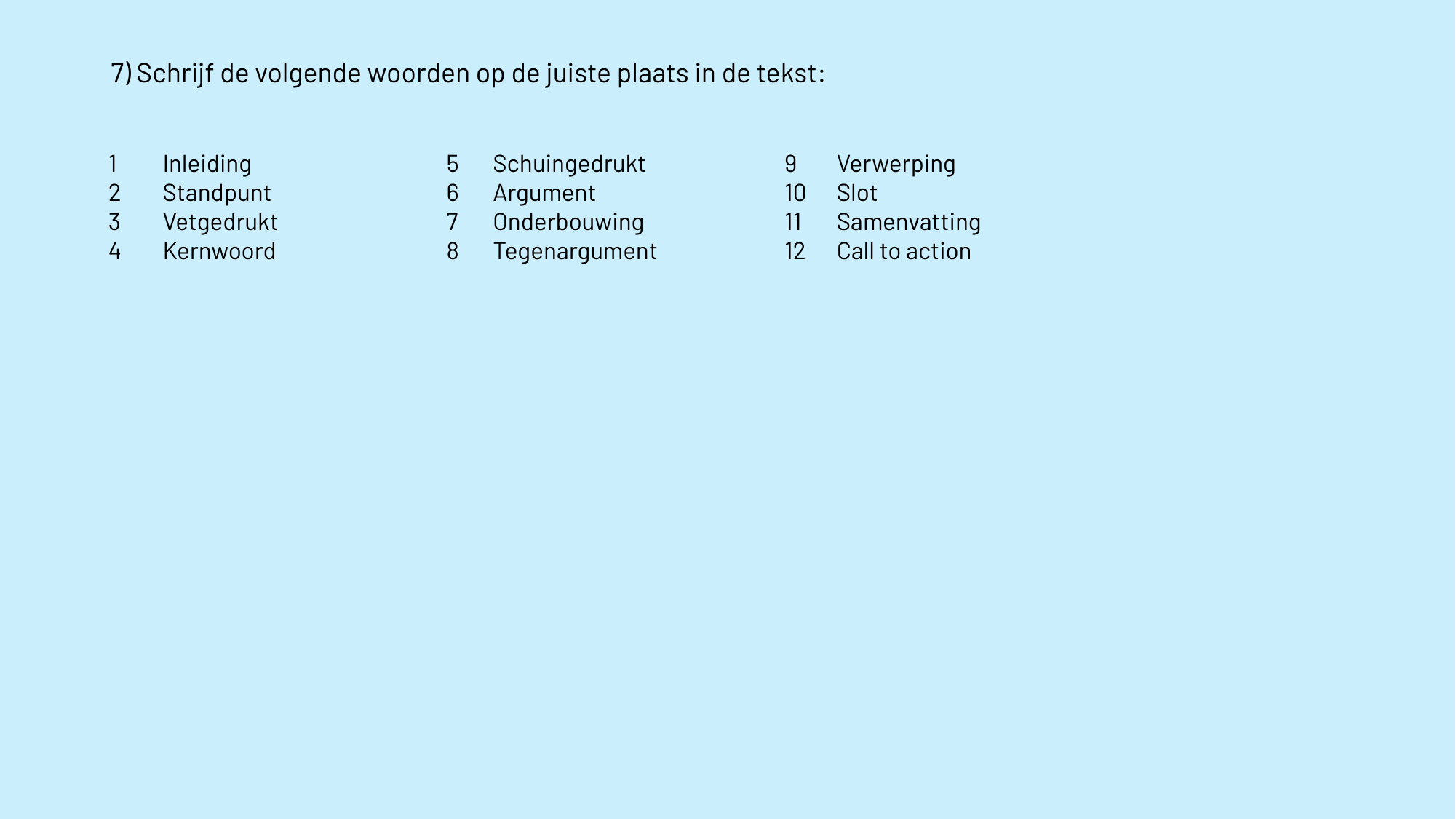

7) Schrijf de volgende woorden op de juiste plaats in de tekst:
| 1 | Inleiding | 5 | Schuingedrukt | 9 | Verwerping |
| --- | --- | --- | --- | --- | --- |
| 2 | Standpunt | 6 | Argument | 10 | Slot |
| 3 | Vetgedrukt | 7 | Onderbouwing | 11 | Samenvatting |
| 4 | Kernwoord | 8 | Tegenargument | 12 | Call to action |